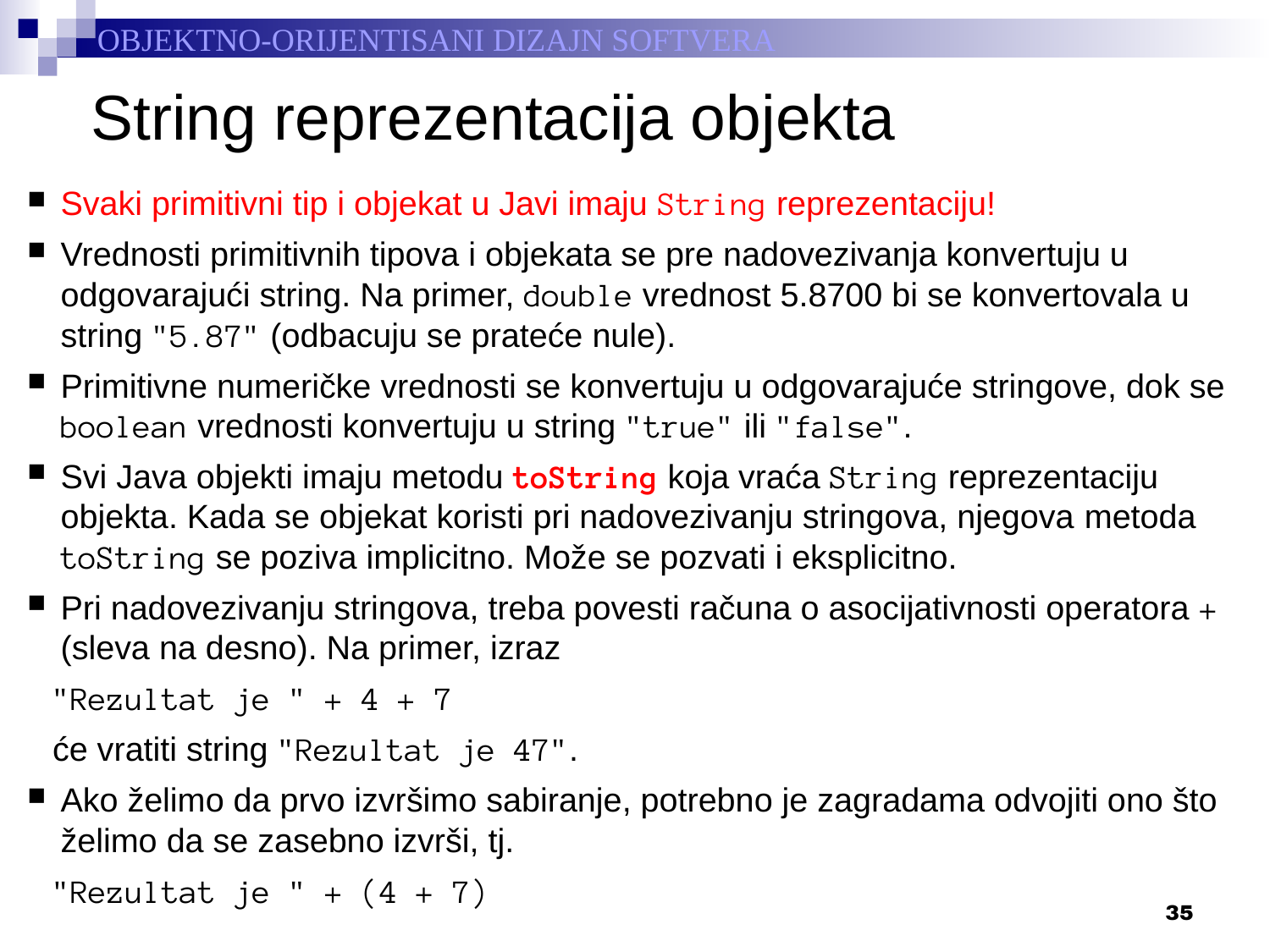

# String reprezentacija objekta
Svaki primitivni tip i objekat u Javi imaju String reprezentaciju!
Vrednosti primitivnih tipova i objekata se pre nadovezivanja konvertuju u odgovarajući string. Na primer, double vrednost 5.8700 bi se konvertovala u string "5.87" (odbacuju se prateće nule).
Primitivne numeričke vrednosti se konvertuju u odgovarajuće stringove, dok se boolean vrednosti konvertuju u string "true" ili "false".
Svi Java objekti imaju metodu toString koja vraća String reprezentaciju objekta. Kada se objekat koristi pri nadovezivanju stringova, njegova metoda toString se poziva implicitno. Može se pozvati i eksplicitno.
Pri nadovezivanju stringova, treba povesti računa o asocijativnosti operatora + (sleva na desno). Na primer, izraz
	"Rezultat je " + 4 + 7
će vratiti string "Rezultat je 47".
Ako želimo da prvo izvršimo sabiranje, potrebno je zagradama odvojiti ono što želimo da se zasebno izvrši, tj.
	"Rezultat je " + (4 + 7)
35